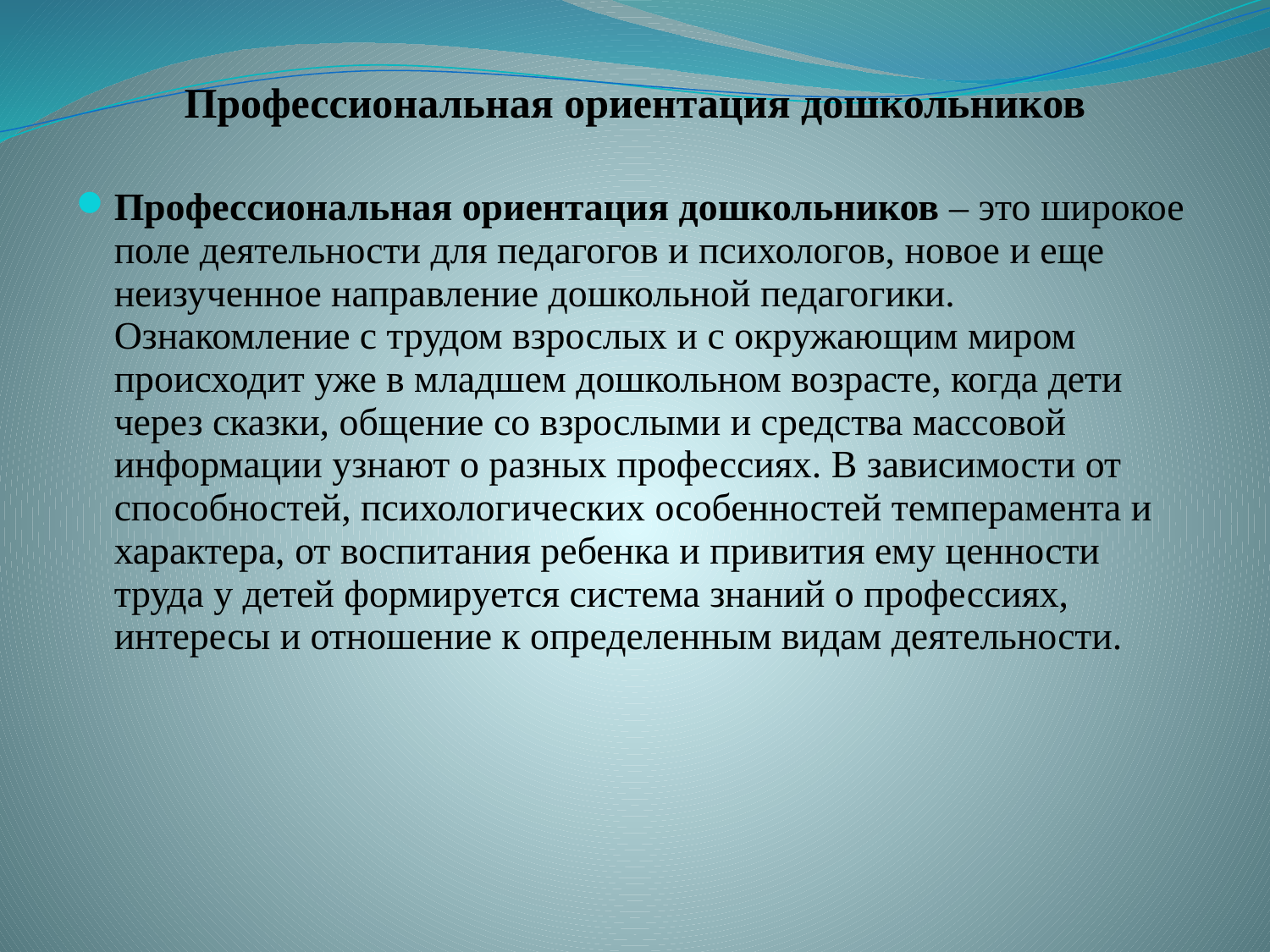

# Профессиональная ориентация дошкольников
Профессиональная ориентация дошкольников – это широкое поле деятельности для педагогов и психологов, новое и еще неизученное направление дошкольной педагогики. Ознакомление с трудом взрослых и с окружающим миром происходит уже в младшем дошкольном возрасте, когда дети через сказки, общение со взрослыми и средства массовой информации узнают о разных профессиях. В зависимости от способностей, психологических особенностей темперамента и характера, от воспитания ребенка и привития ему ценности труда у детей формируется система знаний о профессиях, интересы и отношение к определенным видам деятельности.